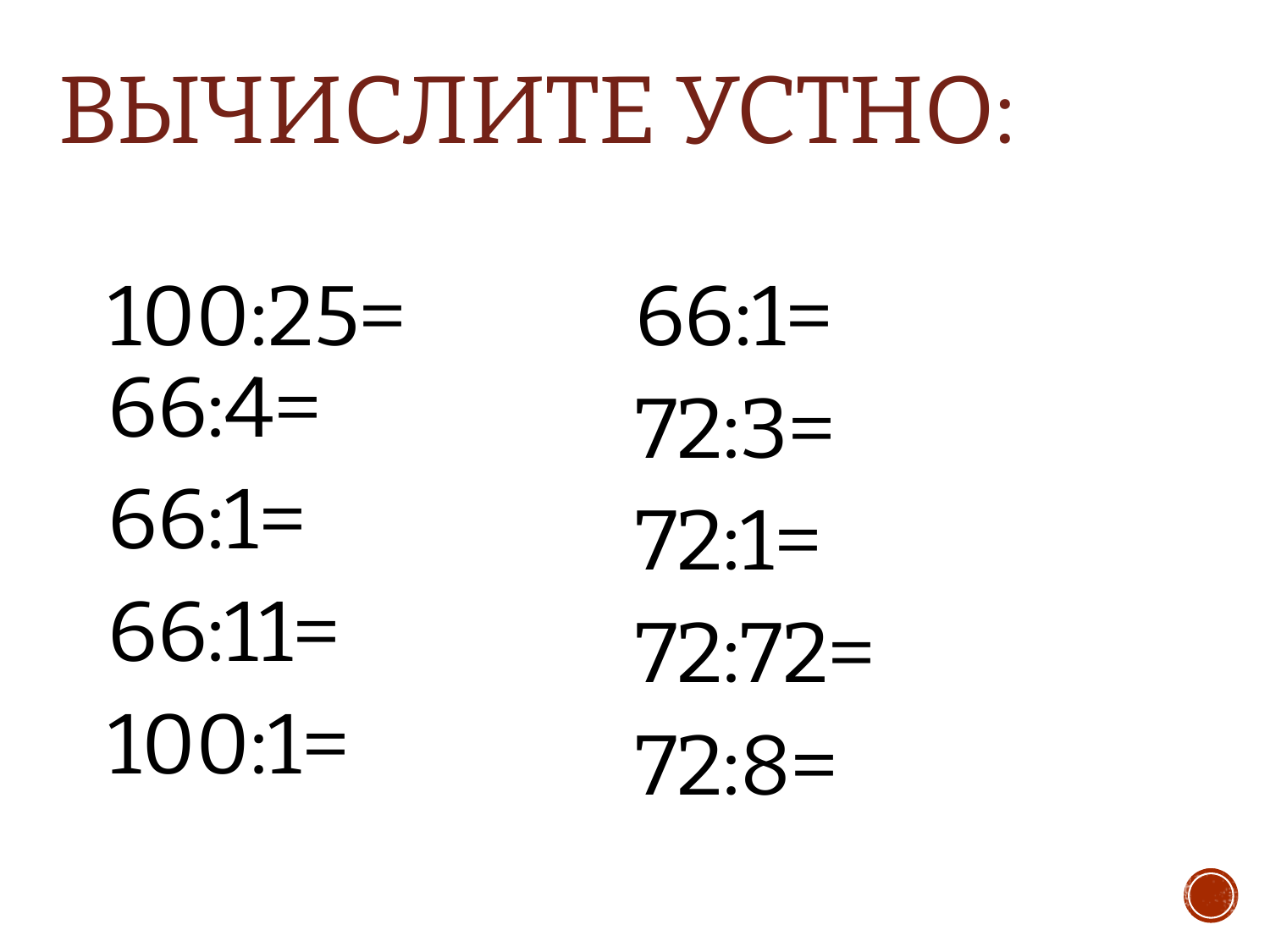

# Вычислите устно:
100:25= 66:4=
66:1=
66:11=
100:1=
66:1=
72:3=
72:1=
72:72=
72:8=